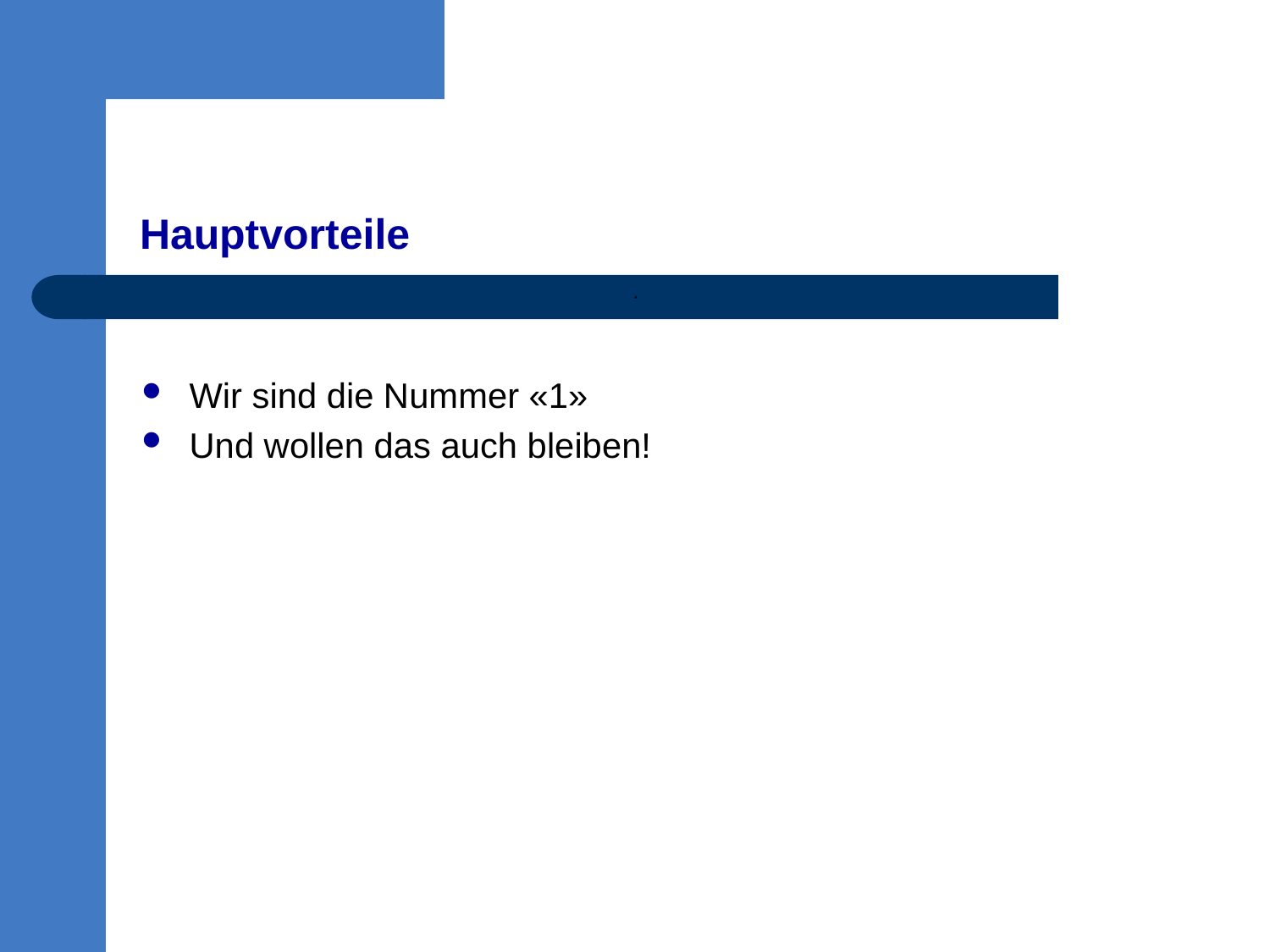

# Hauptvorteile

Wir sind die Nummer «1»
Und wollen das auch bleiben!